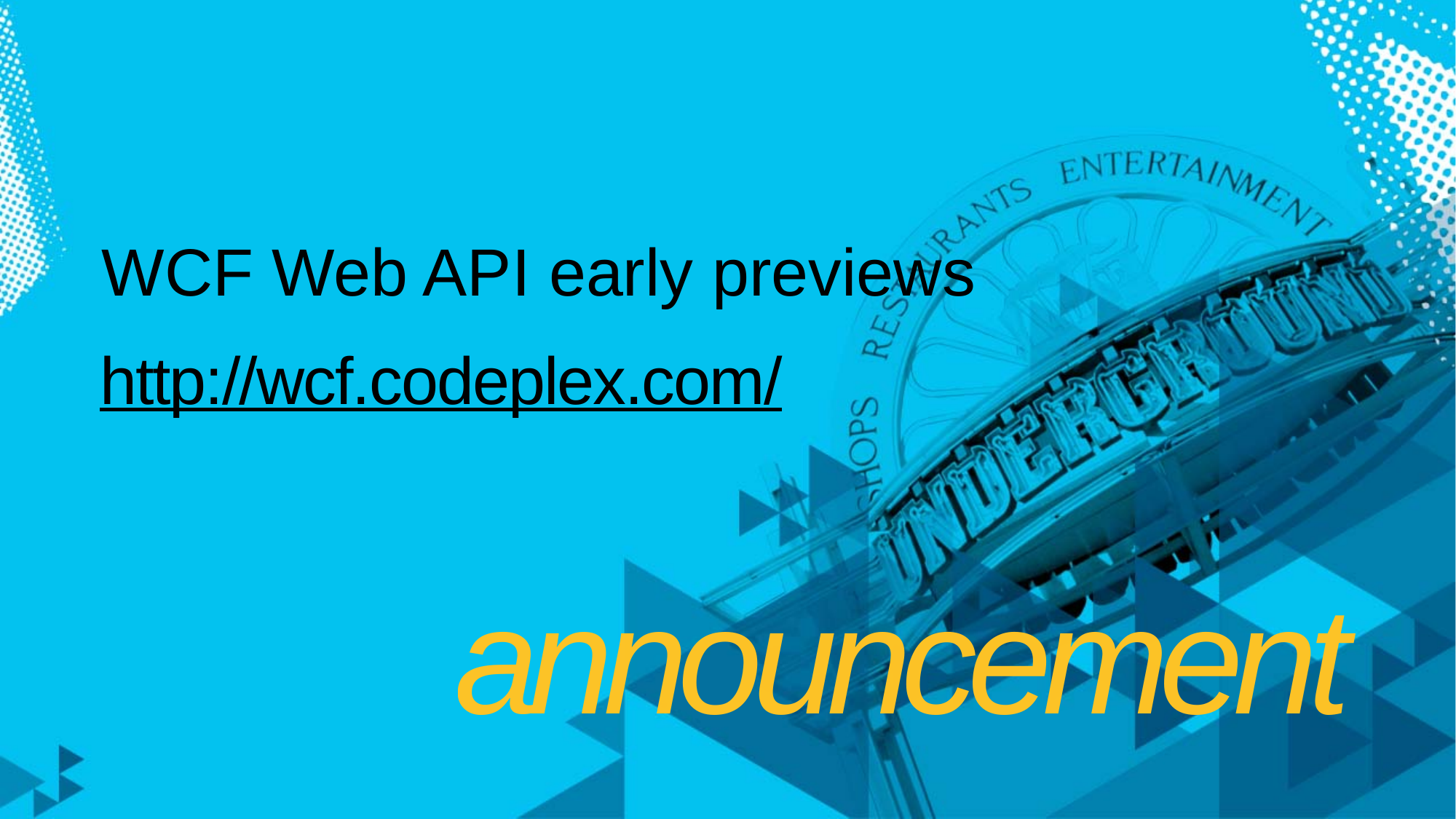

WCF Web API early previews
# http://wcf.codeplex.com/
announcement